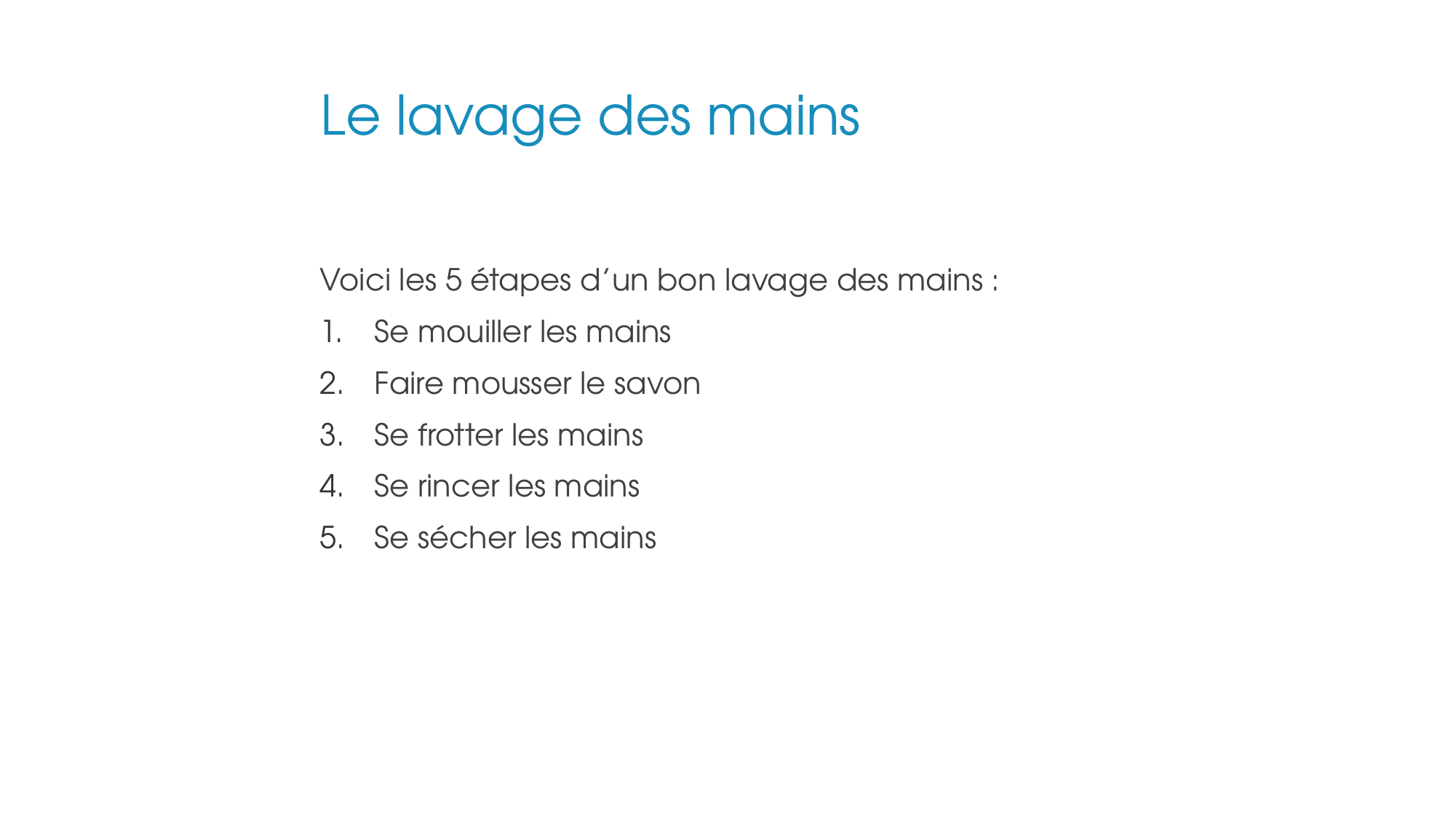

# Le lavage des mains
Voici les 5 étapes d’un bon lavage des mains :
Se mouiller les mains
Faire mousser le savon
Se frotter les mains
Se rincer les mains
Se sécher les mains